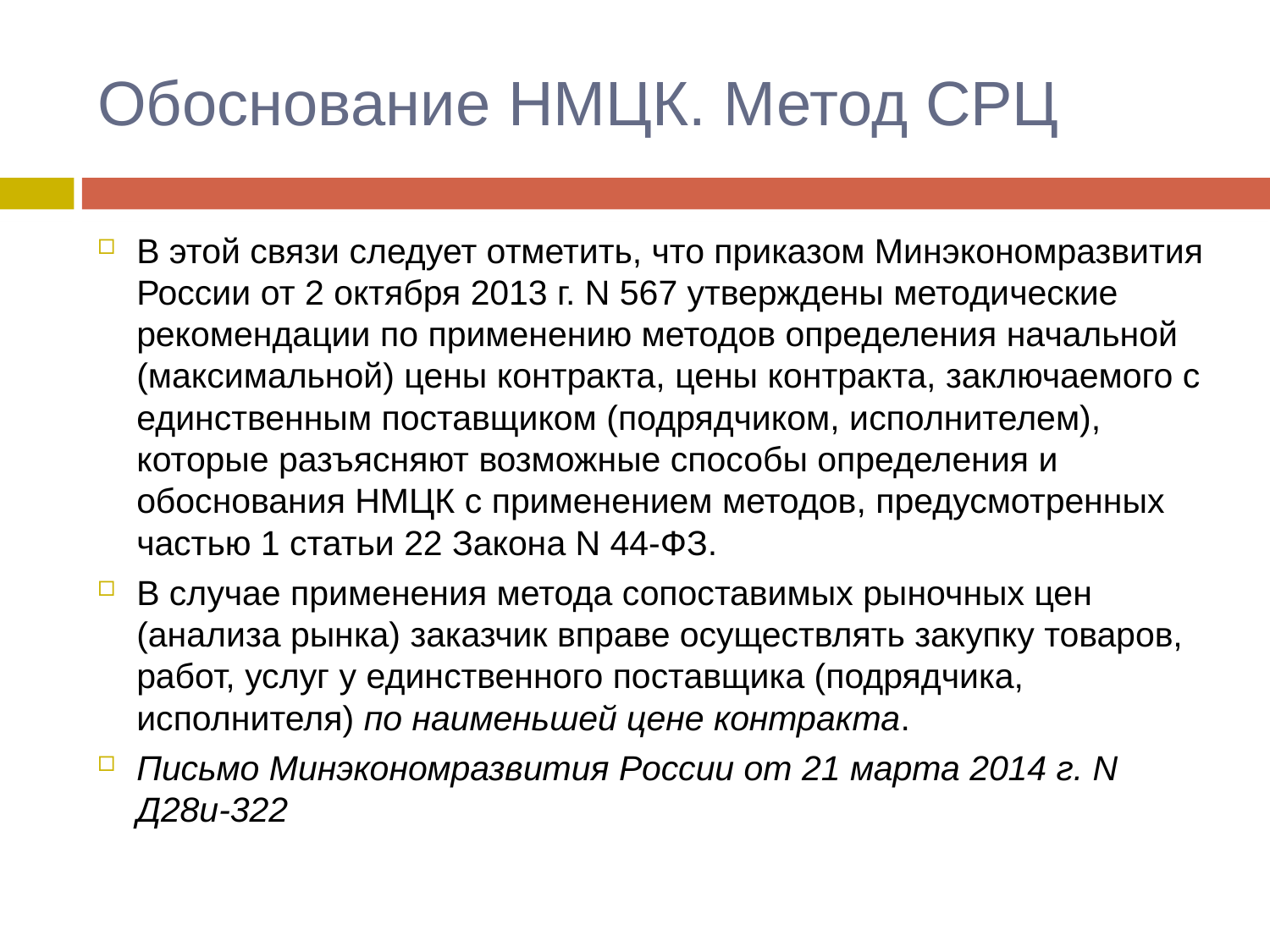

# Обоснование НМЦК. Метод СРЦ
В этой связи следует отметить, что приказом Минэкономразвития России от 2 октября 2013 г. N 567 утверждены методические рекомендации по применению методов определения начальной (максимальной) цены контракта, цены контракта, заключаемого с единственным поставщиком (подрядчиком, исполнителем), которые разъясняют возможные способы определения и обоснования НМЦК с применением методов, предусмотренных частью 1 статьи 22 Закона N 44-ФЗ.
В случае применения метода сопоставимых рыночных цен (анализа рынка) заказчик вправе осуществлять закупку товаров, работ, услуг у единственного поставщика (подрядчика, исполнителя) по наименьшей цене контракта.
Письмо Минэкономразвития России от 21 марта 2014 г. N Д28и-322